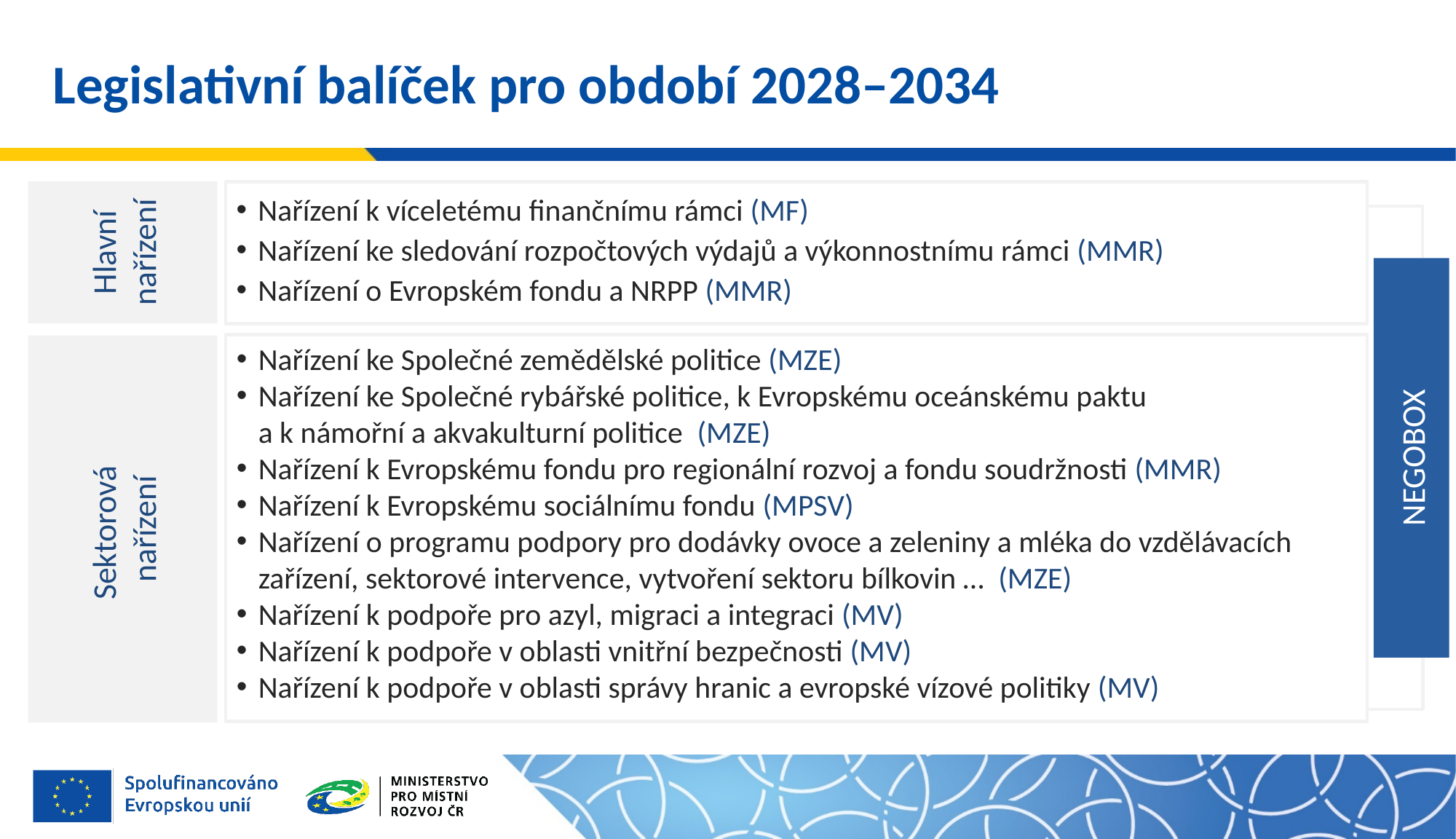

# Legislativní balíček pro období 2028–2034
Hlavní nařízení
Nařízení k víceletému finančnímu rámci (MF)
Nařízení ke sledování rozpočtových výdajů a výkonnostnímu rámci (MMR)
Nařízení o Evropském fondu a NRPP (MMR)
Nařízení ke Společné zemědělské politice (MZE)
Nařízení ke Společné rybářské politice, k Evropskému oceánskému paktu
a k námořní a akvakulturní politice  (MZE)
Nařízení k Evropskému fondu pro regionální rozvoj a fondu soudržnosti (MMR)
Nařízení k Evropskému sociálnímu fondu (MPSV)
Nařízení o programu podpory pro dodávky ovoce a zeleniny a mléka do vzdělávacích zařízení, sektorové intervence, vytvoření sektoru bílkovin …  (MZE)
Nařízení k podpoře pro azyl, migraci a integraci (MV)
Nařízení k podpoře v oblasti vnitřní bezpečnosti (MV)
Nařízení k podpoře v oblasti správy hranic a evropské vízové politiky (MV)
NEGOBOX
Sektorová
nařízení